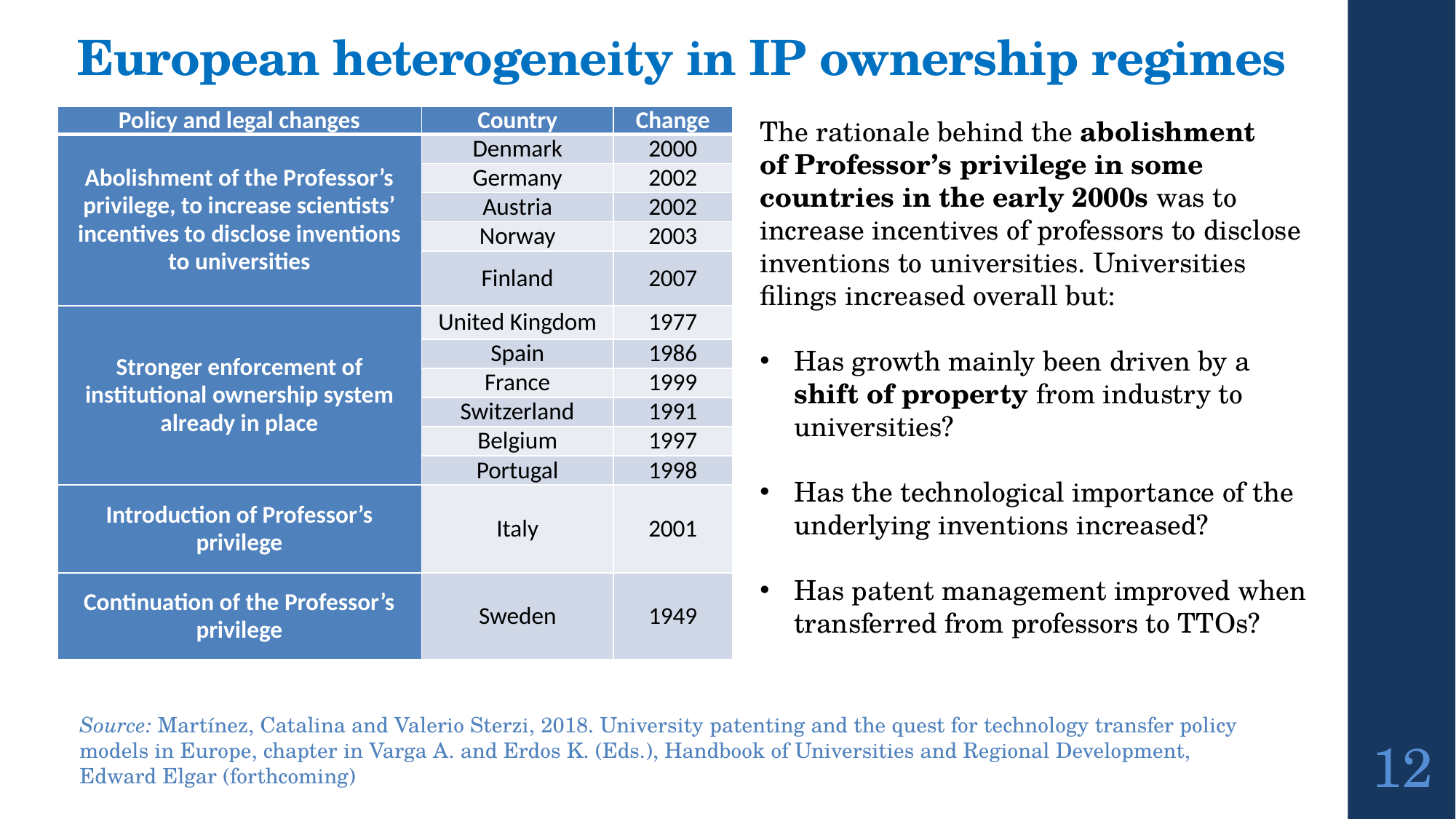

# European heterogeneity in IP ownership regimes
| Policy and legal changes | Country | Change |
| --- | --- | --- |
| Abolishment of the Professor’s privilege, to increase scientists’ incentives to disclose inventions to universities | Denmark | 2000 |
|  | Germany | 2002 |
|  | Austria | 2002 |
|  | Norway | 2003 |
|  | Finland | 2007 |
| Stronger enforcement of institutional ownership system already in place | United Kingdom | 1977 |
|  | Spain | 1986 |
|  | France | 1999 |
|  | Switzerland | 1991 |
|  | Belgium | 1997 |
|  | Portugal | 1998 |
| Introduction of Professor’s privilege | Italy | 2001 |
| Continuation of the Professor’s privilege | Sweden | 1949 |
The rationale behind the abolishment
of Professor’s privilege in some countries in the early 2000s was to increase incentives of professors to disclose inventions to universities. Universities filings increased overall but:

Has growth mainly been driven by a shift of property from industry to universities?

Has the technological importance of the underlying inventions increased?

Has patent management improved when transferred from professors to TTOs?

Source: Martínez, Catalina and Valerio Sterzi, 2018. University patenting and the quest for technology transfer policy models in Europe, chapter in Varga A. and Erdos K. (Eds.), Handbook of Universities and Regional Development, Edward Elgar (forthcoming)
12